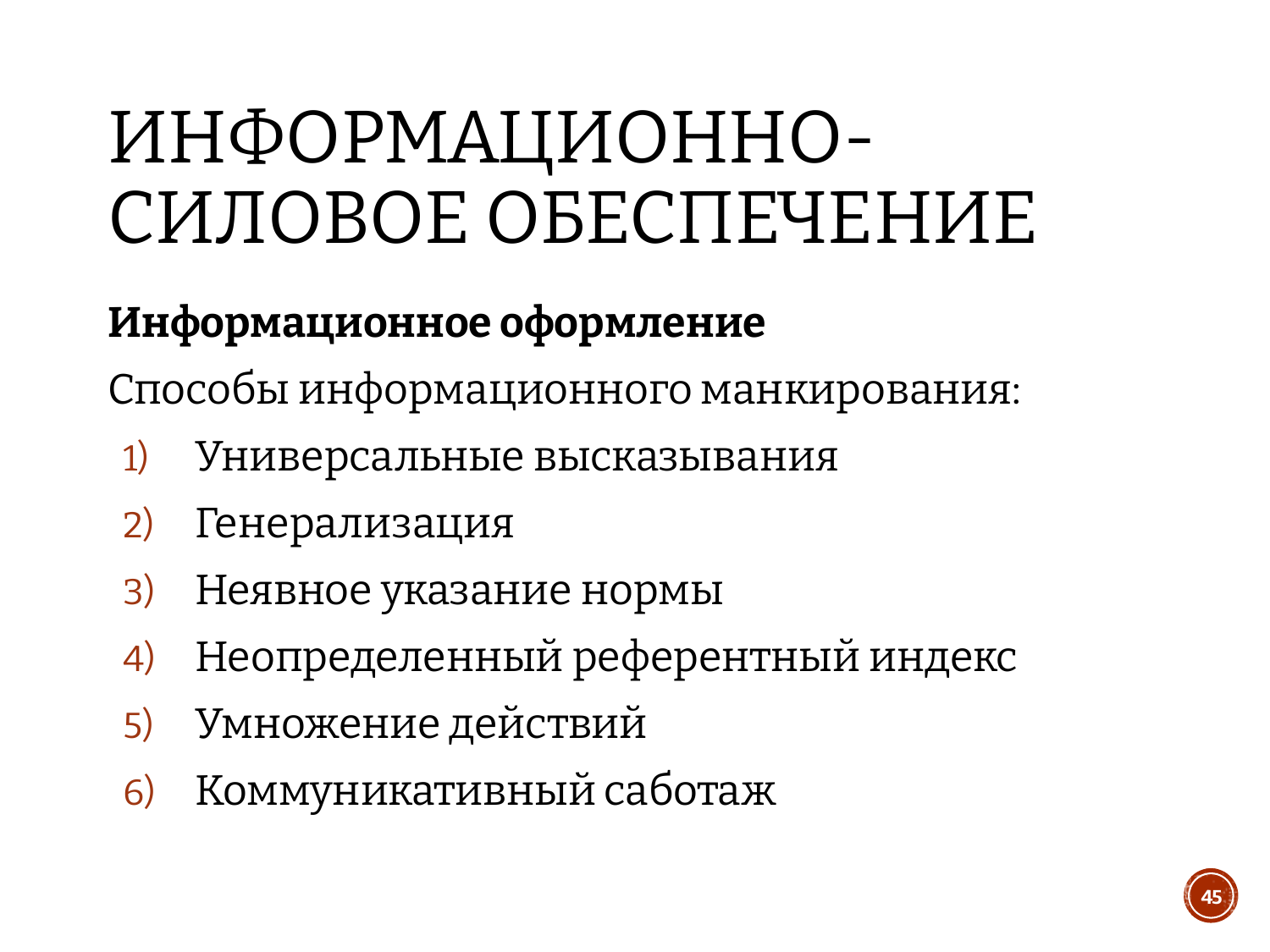

# Информационно-силовое обеспечение
Информационное оформление
Способы информационного манкирования:
Универсальные высказывания
Генерализация
Неявное указание нормы
Неопределенный референтный индекс
Умножение действий
Коммуникативный саботаж
45